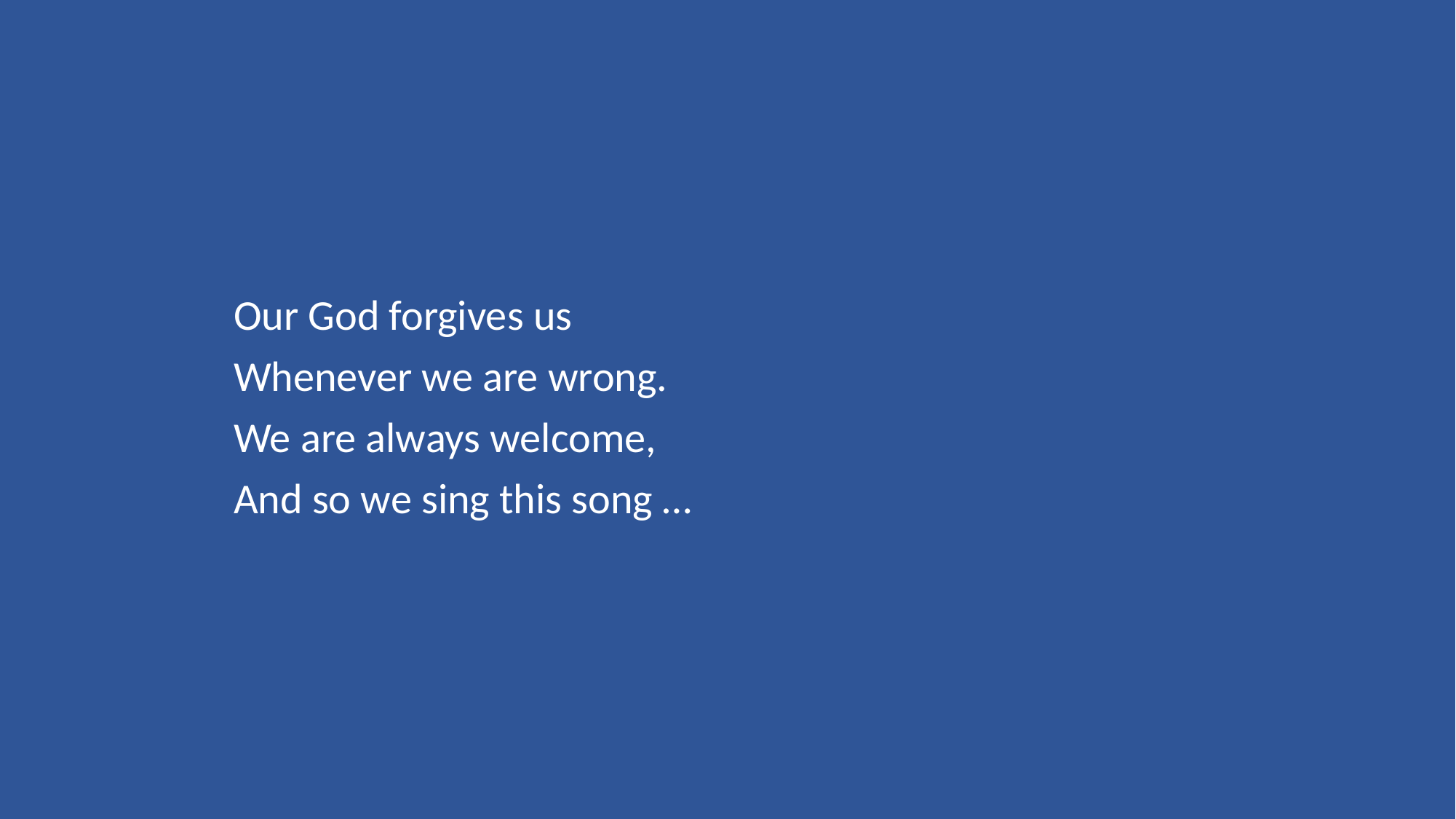

Our God forgives us
Whenever we are wrong.
We are always welcome,
And so we sing this song …